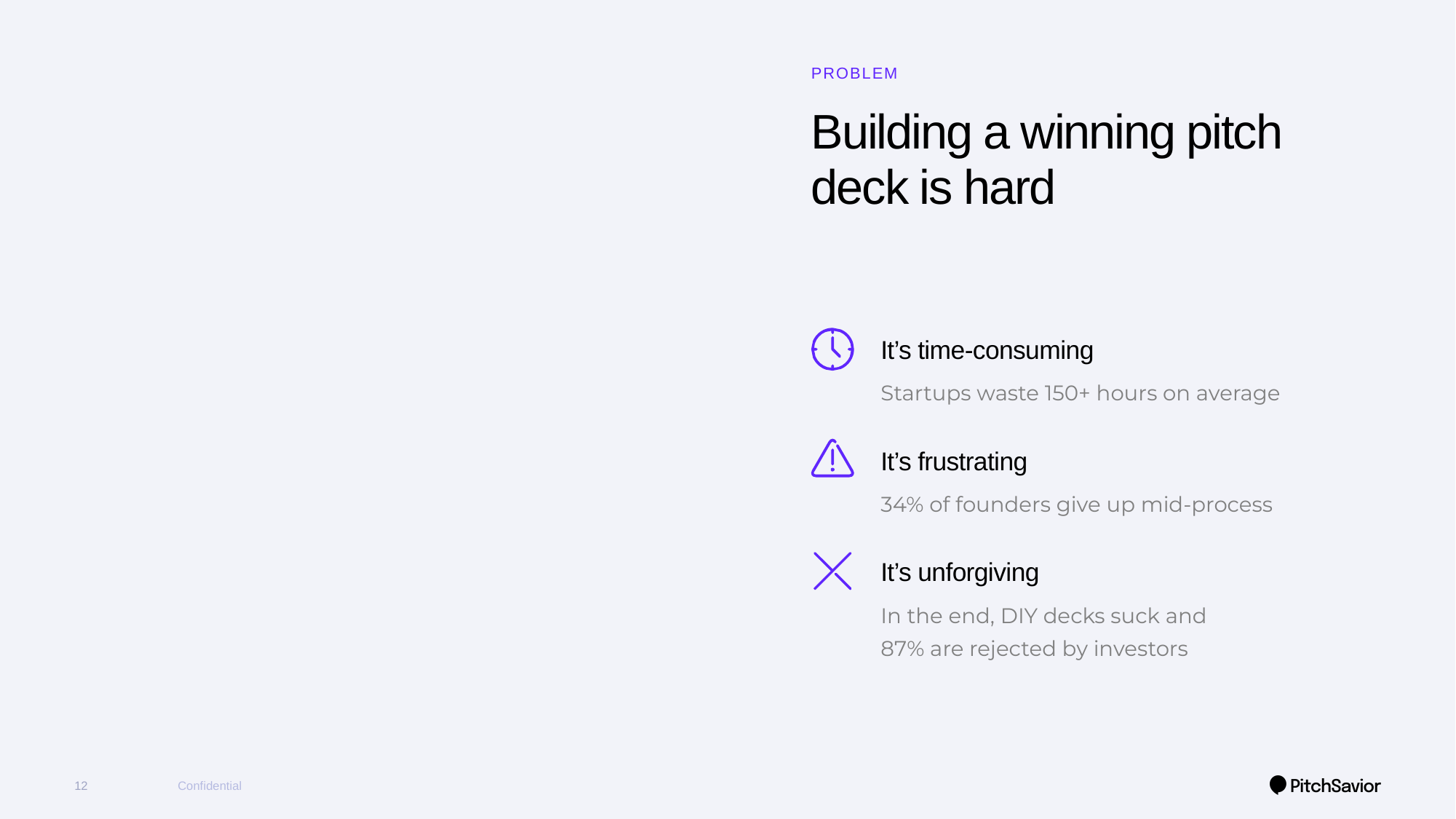

PRoblem
# Building a winning pitch deck is hard

It’s time-consuming
Startups waste 150+ hours on average
It’s frustrating
34% of founders give up mid-process
It’s unforgiving
In the end, DIY decks suck and
87% are rejected by investors

12